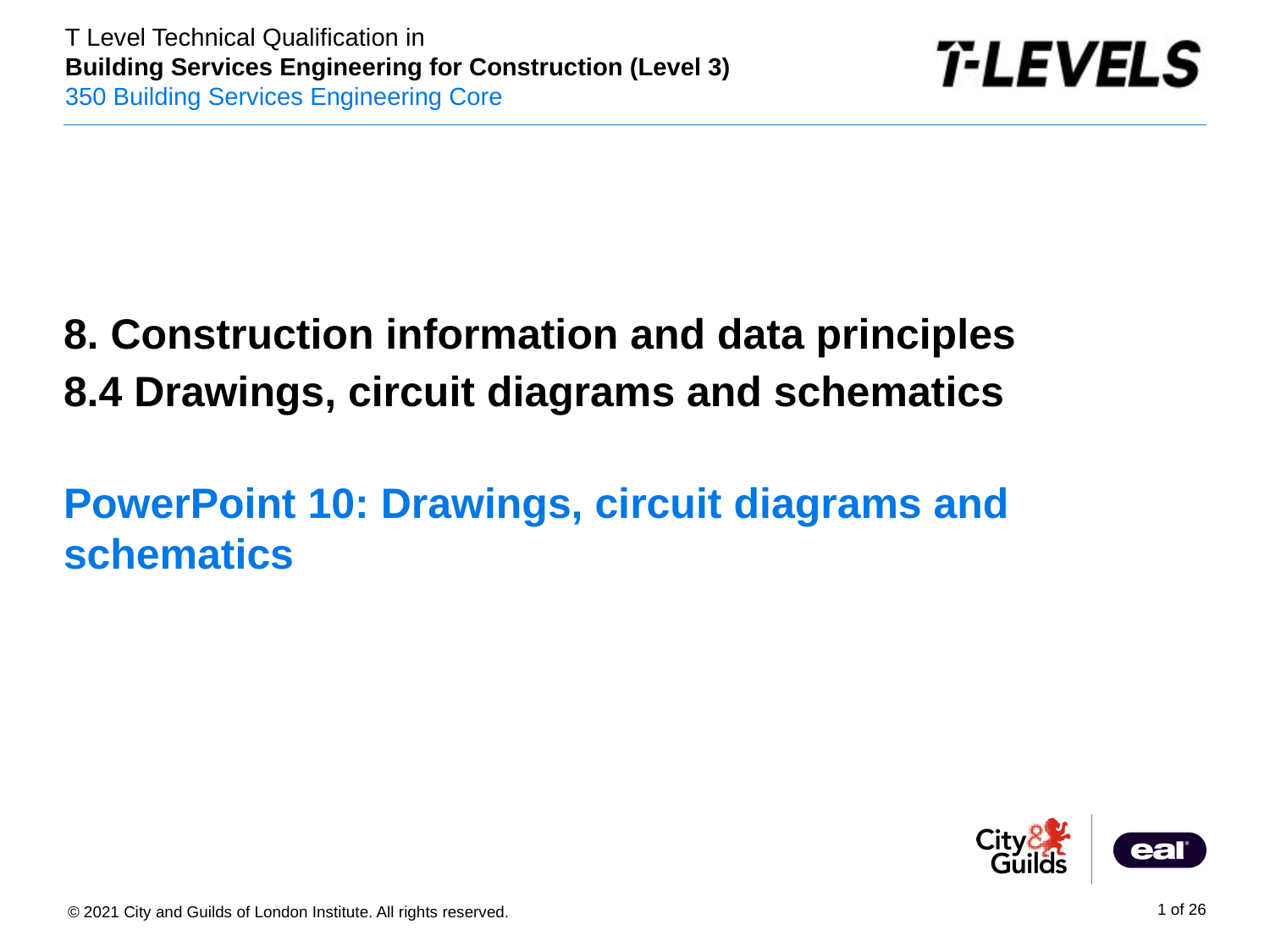

PowerPoint n
8. Construction information and data principles
8.4 Drawings, circuit diagrams and schematics

# PowerPoint 10: Drawings, circuit diagrams and schematics